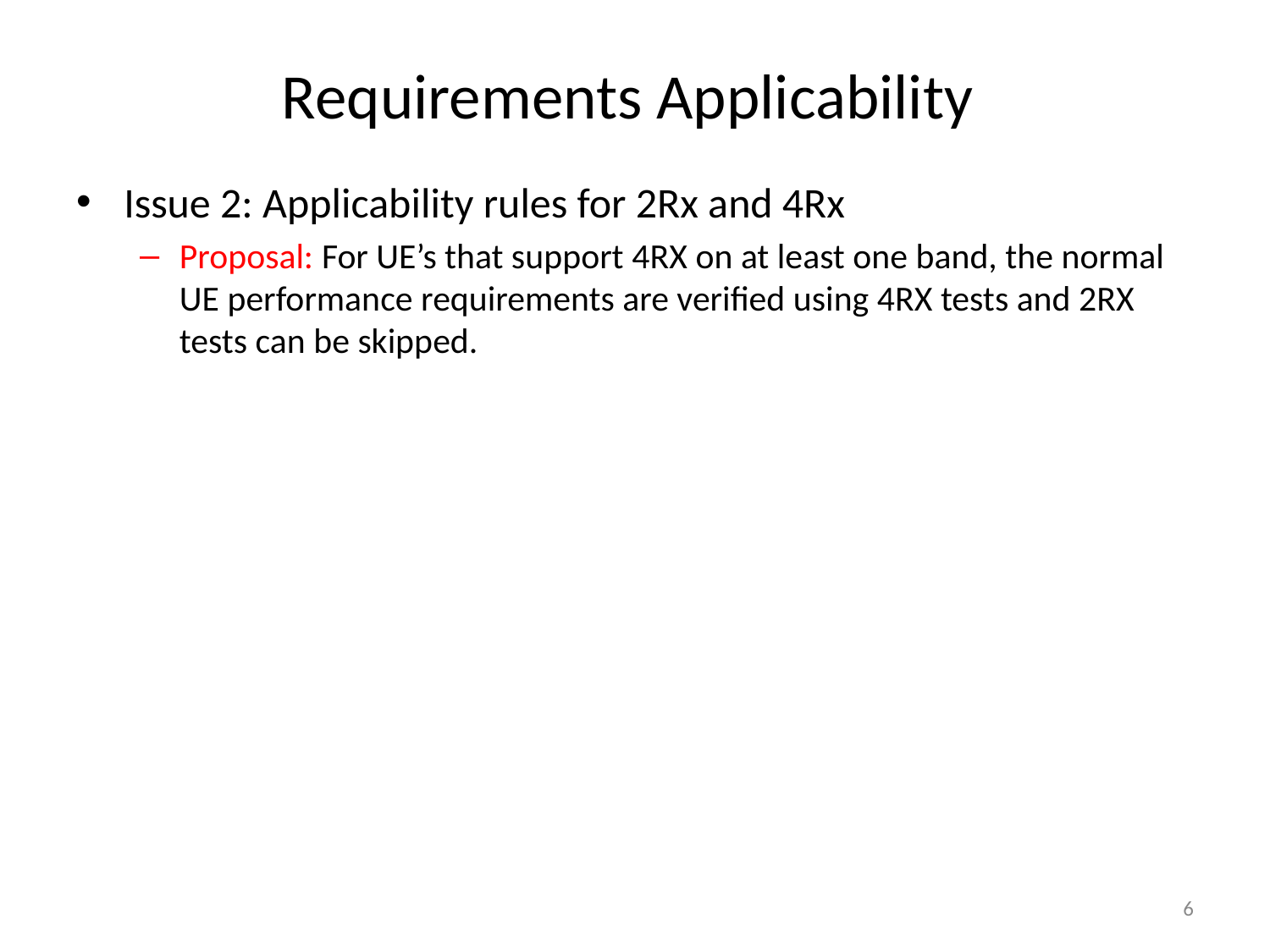

# Requirements Applicability
Issue 2: Applicability rules for 2Rx and 4Rx
Proposal: For UE’s that support 4RX on at least one band, the normal UE performance requirements are verified using 4RX tests and 2RX tests can be skipped.
6